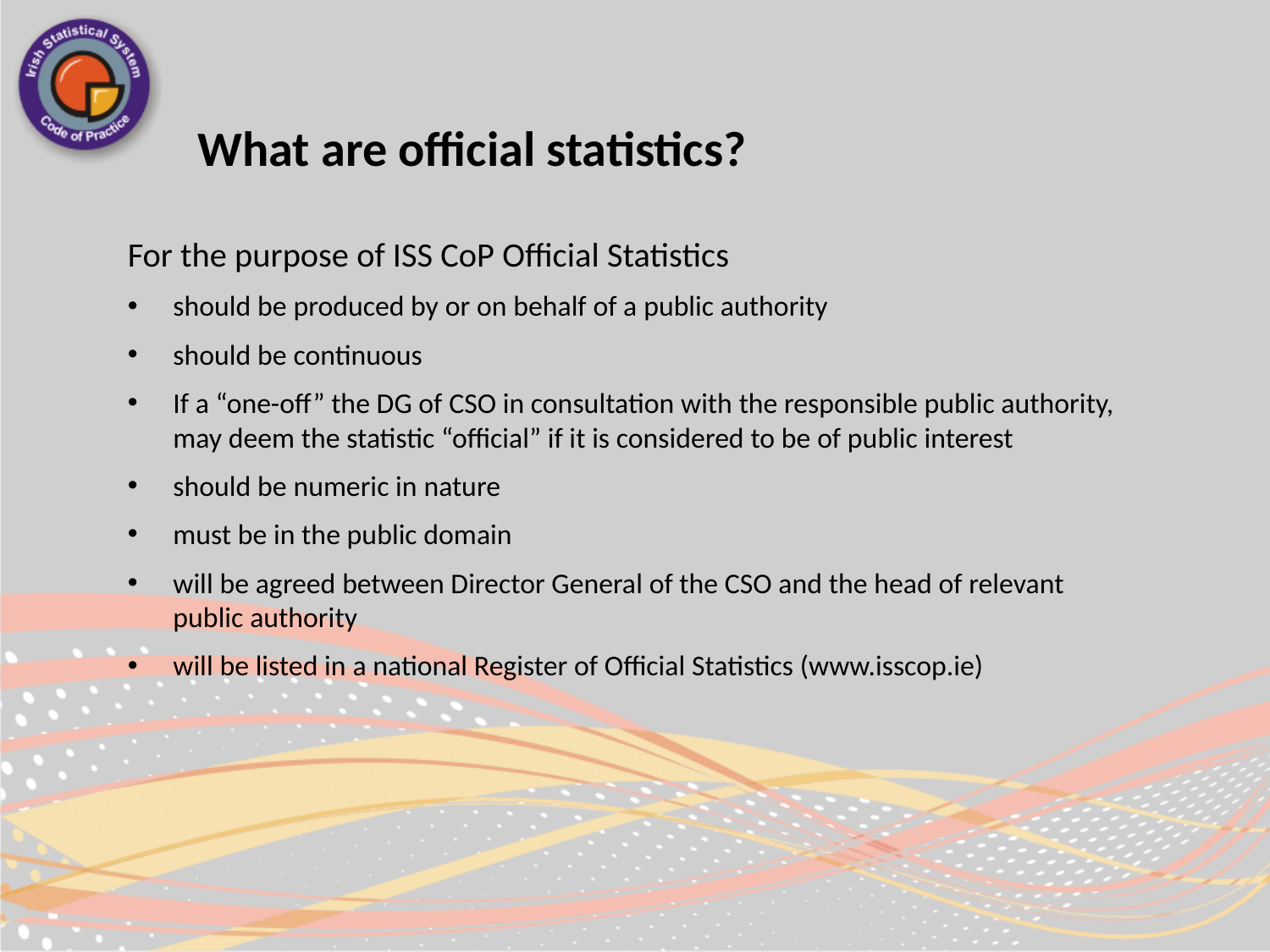

# What are official statistics?
For the purpose of ISS CoP Official Statistics
should be produced by or on behalf of a public authority
should be continuous
If a “one-off” the DG of CSO in consultation with the responsible public authority, may deem the statistic “official” if it is considered to be of public interest
should be numeric in nature
must be in the public domain
will be agreed between Director General of the CSO and the head of relevant public authority
will be listed in a national Register of Official Statistics (www.isscop.ie)